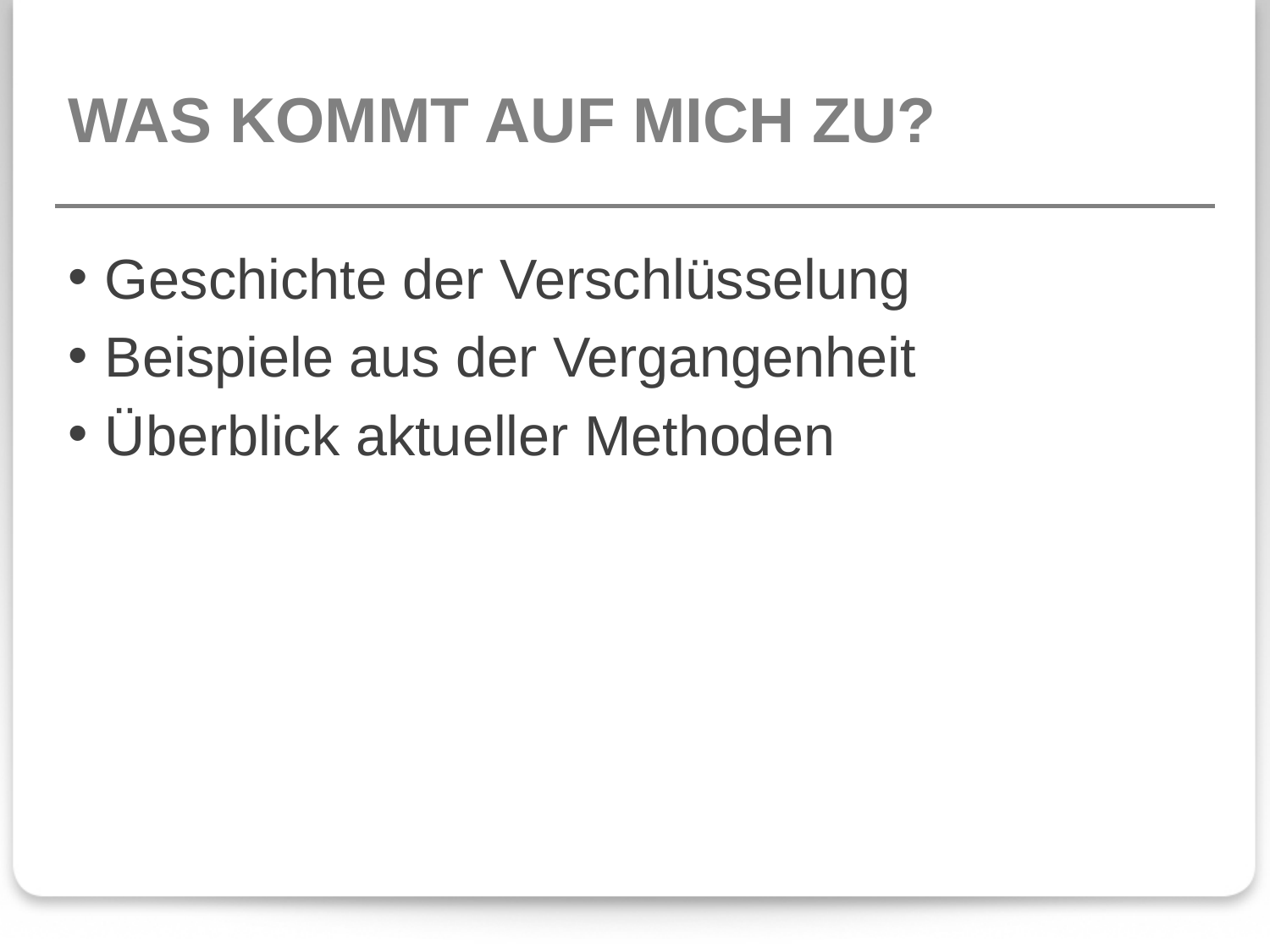

# WAS KOMMT AUF MICH ZU?
Geschichte der Verschlüsselung
Beispiele aus der Vergangenheit
Überblick aktueller Methoden